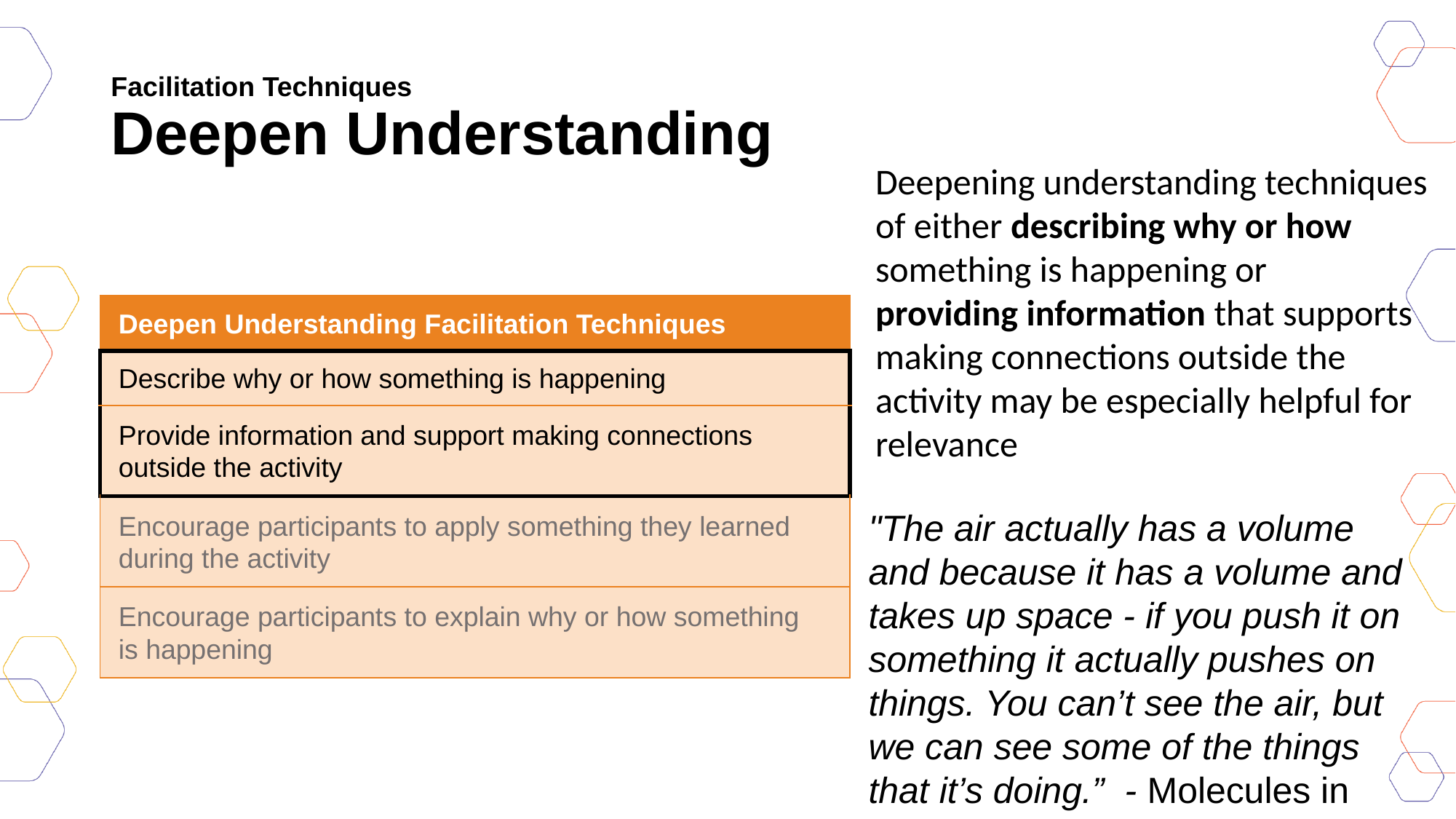

# Facilitation Techniques Deepen Understanding
Deepening understanding techniques of either describing why or how something is happening or providing information that supports making connections outside the activity may be especially helpful for relevance
| Deepen Understanding Facilitation Techniques |
| --- |
| Describe why or how something is happening |
| Provide information and support making connections outside the activity |
| Encourage participants to apply something they learned during the activity |
| Encourage participants to explain why or how something is happening |
"The air actually has a volume and because it has a volume and takes up space - if you push it on something it actually pushes on things. You can’t see the air, but we can see some of the things that it’s doing.”  - Molecules in Motion